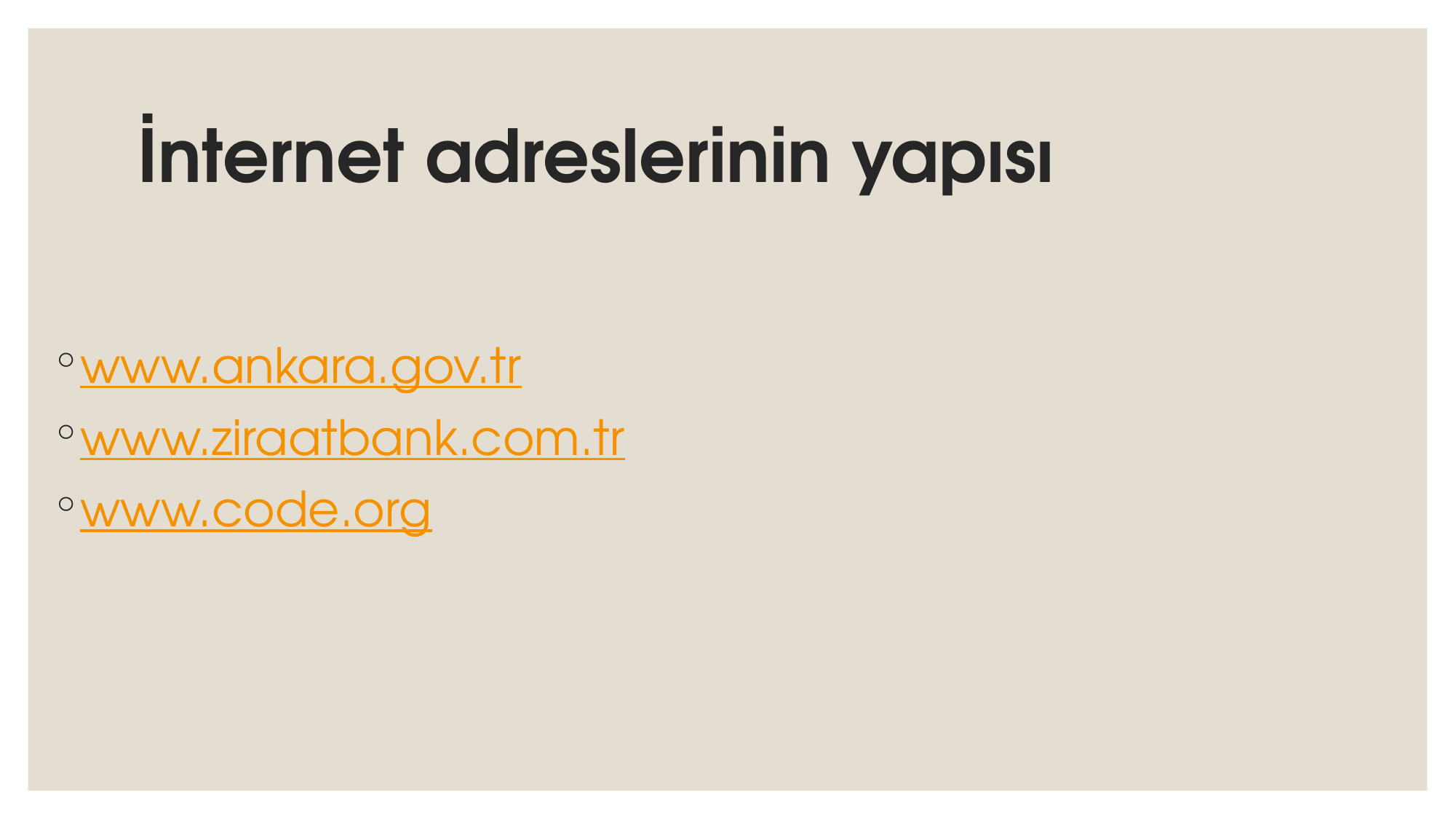

# İnternet adreslerinin yapısı

www.ankara.gov.tr
www.ziraatbank.com.tr
www.code.org